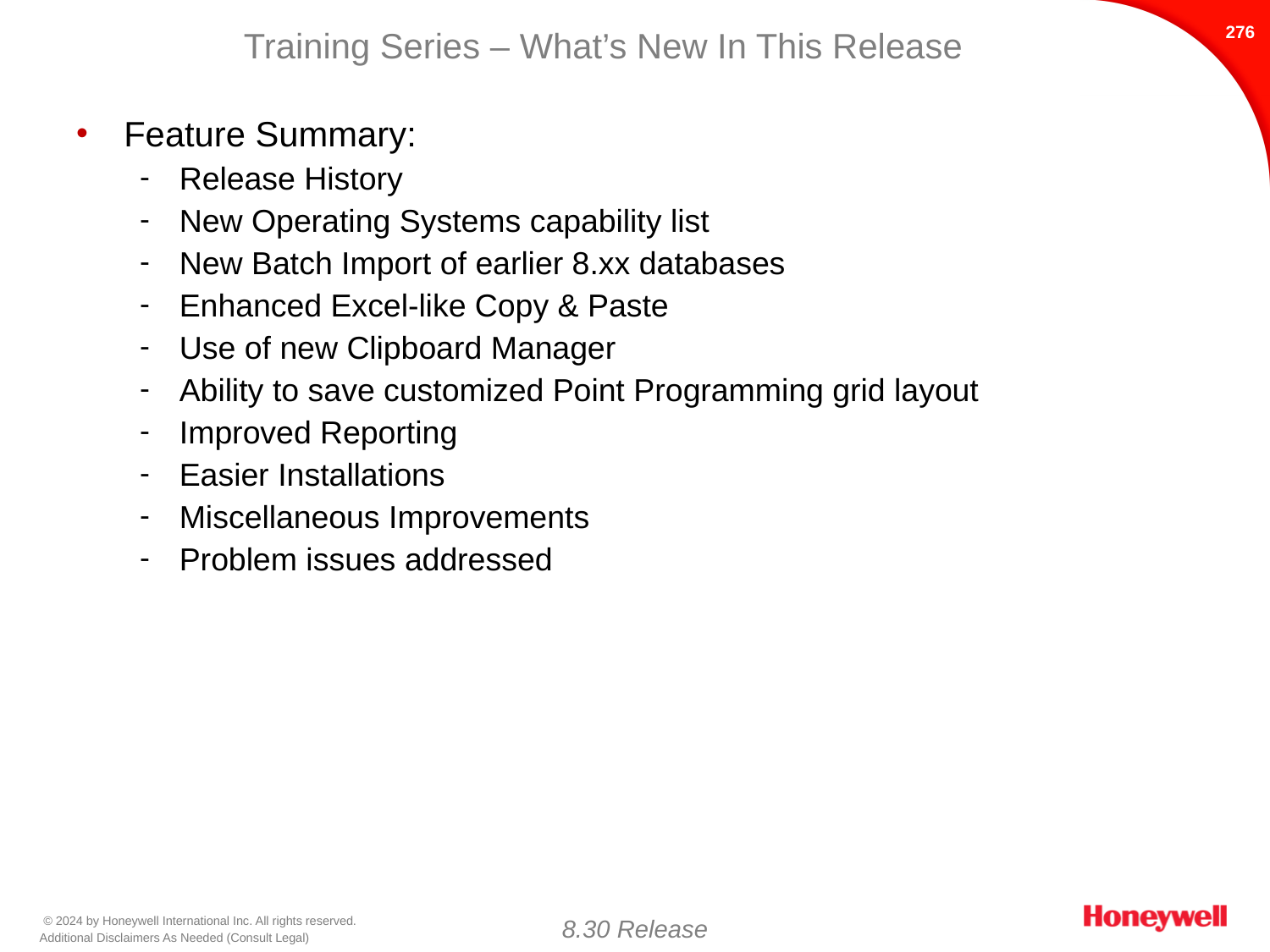

276
Feature Summary:
Release History
New Operating Systems capability list
New Batch Import of earlier 8.xx databases
Enhanced Excel-like Copy & Paste
Use of new Clipboard Manager
Ability to save customized Point Programming grid layout
Improved Reporting
Easier Installations
Miscellaneous Improvements
Problem issues addressed

8.30 Release